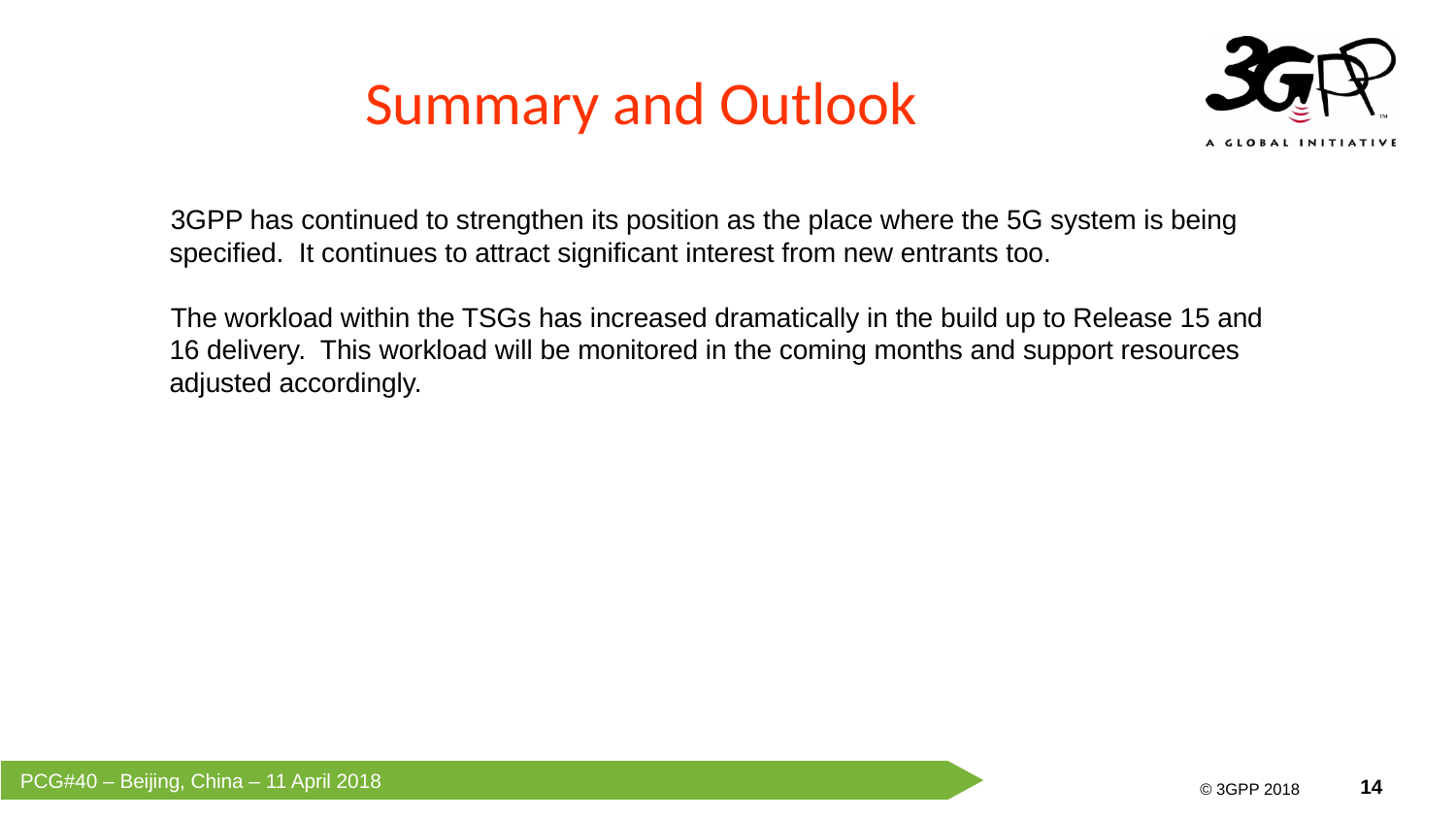

# Summary and Outlook

3GPP has continued to strengthen its position as the place where the 5G system is being specified.  It continues to attract significant interest from new entrants too.

The workload within the TSGs has increased dramatically in the build up to Release 15 and 16 delivery.  This workload will be monitored in the coming months and support resources adjusted accordingly.